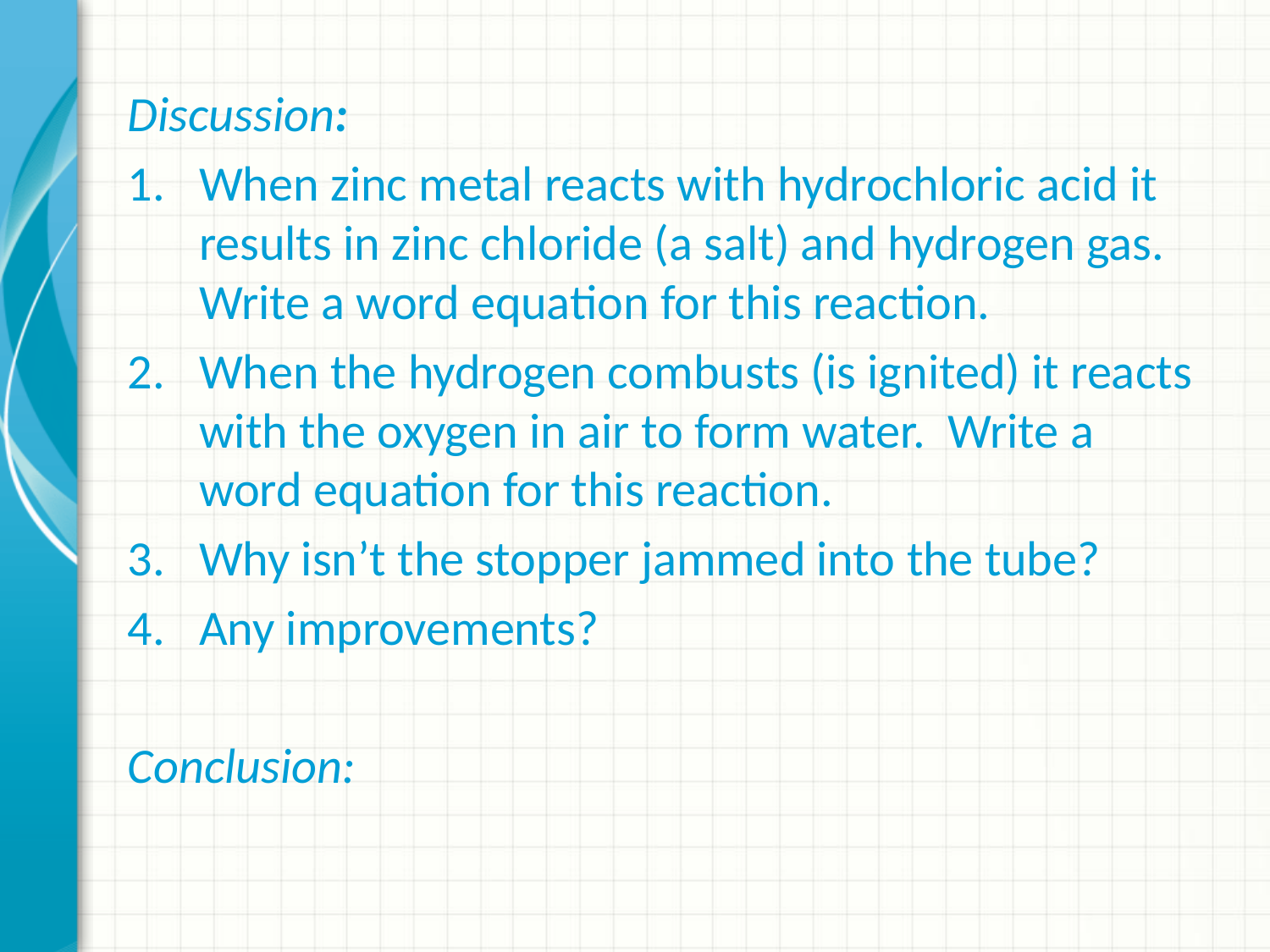

Discussion:
When zinc metal reacts with hydrochloric acid it results in zinc chloride (a salt) and hydrogen gas.  Write a word equation for this reaction.
When the hydrogen combusts (is ignited) it reacts with the oxygen in air to form water.  Write a word equation for this reaction.
Why isn’t the stopper jammed into the tube?
Any improvements?

Conclusion: